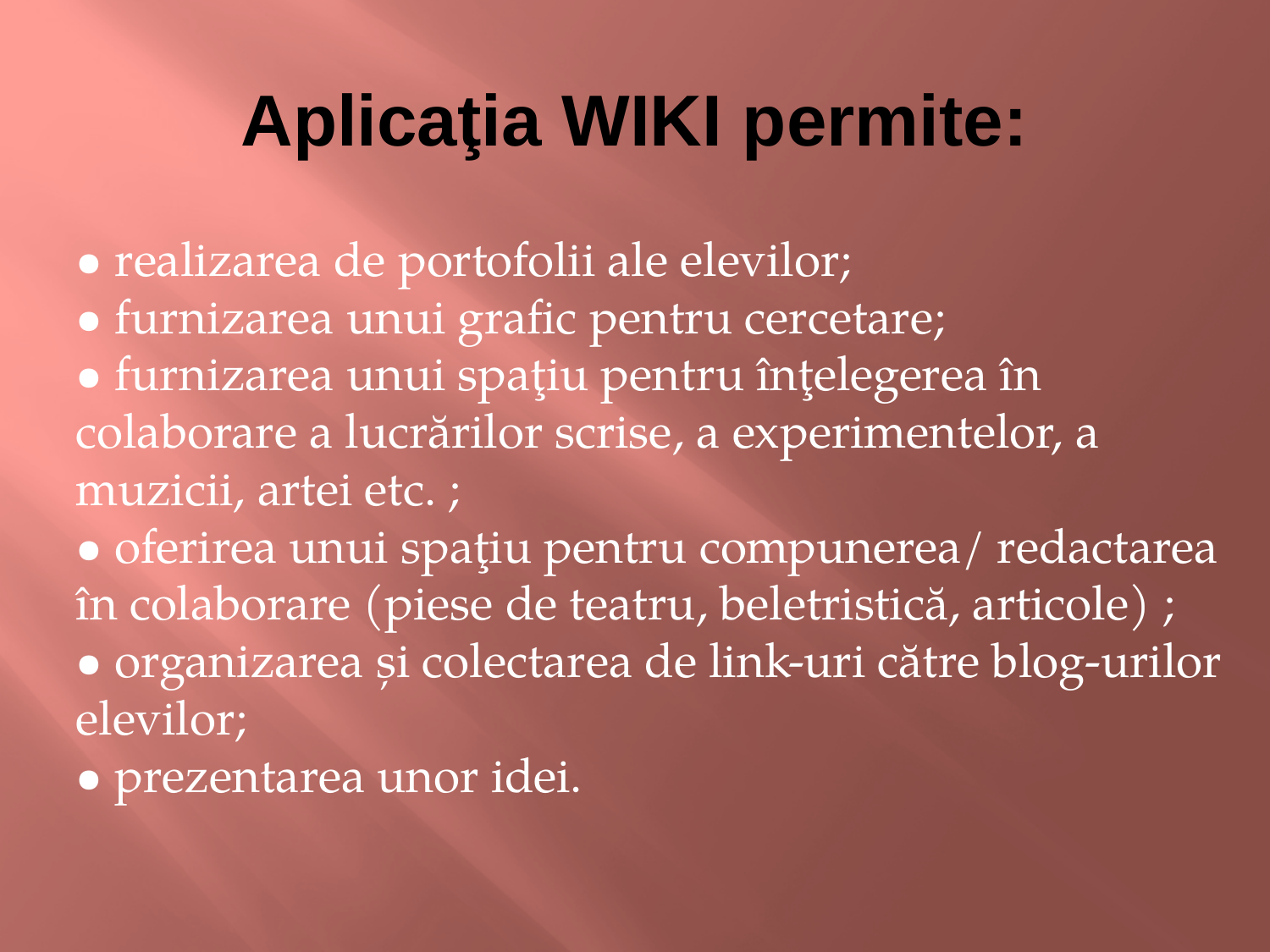

# Aplicaţia WIKI permite:
• realizarea de portofolii ale elevilor;
• furnizarea unui grafic pentru cercetare;
• furnizarea unui spaţiu pentru înţelegerea în colaborare a lucrărilor scrise, a experimentelor, a muzicii, artei etc. ;
• oferirea unui spaţiu pentru compunerea/ redactarea în colaborare (piese de teatru, beletristică, articole) ;
• organizarea și colectarea de link-uri către blog-urilor elevilor;
• prezentarea unor idei.